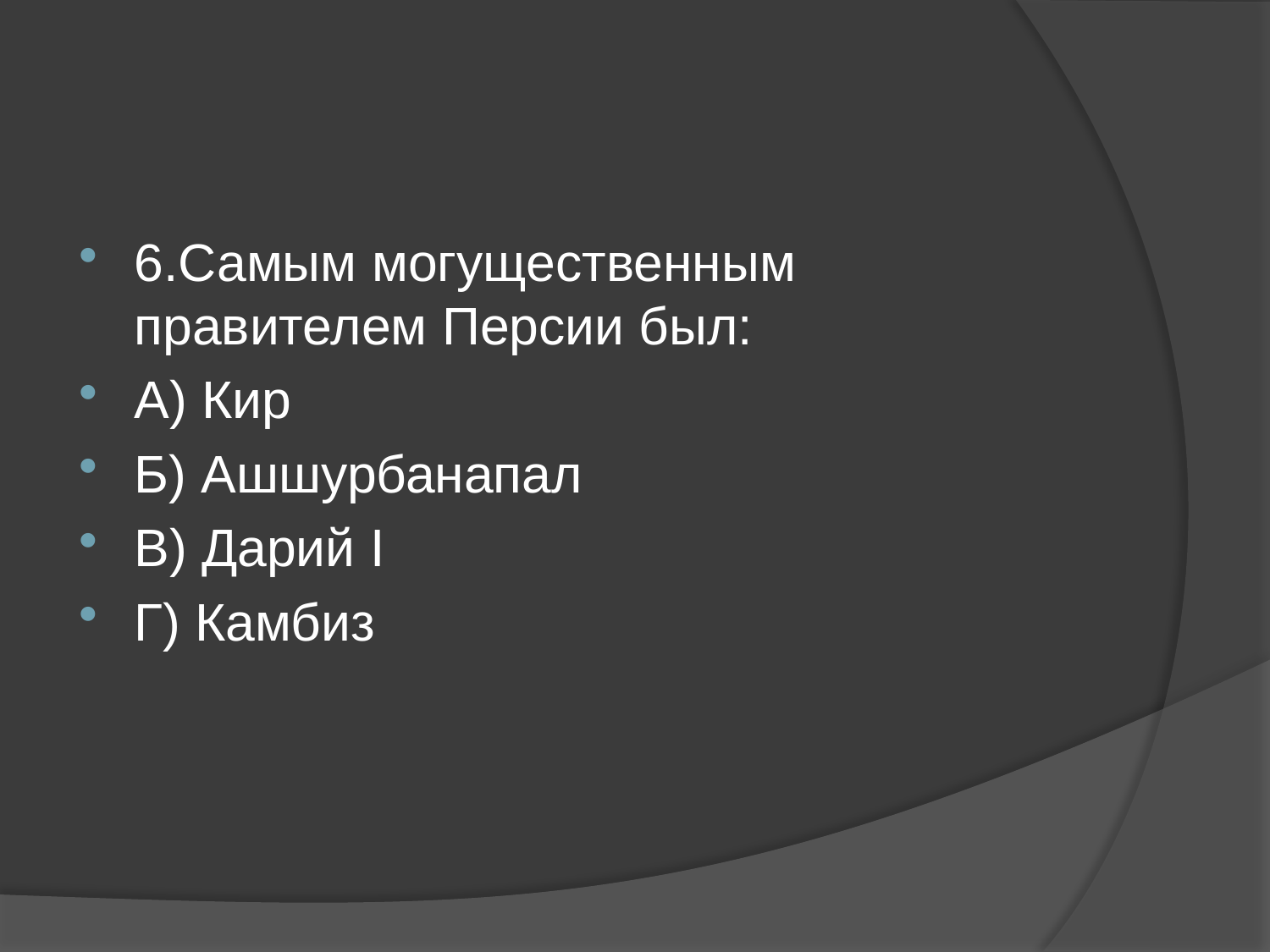

#
6.Самым могущественным правителем Персии был:
А) Кир
Б) Ашшурбанапал
В) Дарий I
Г) Камбиз